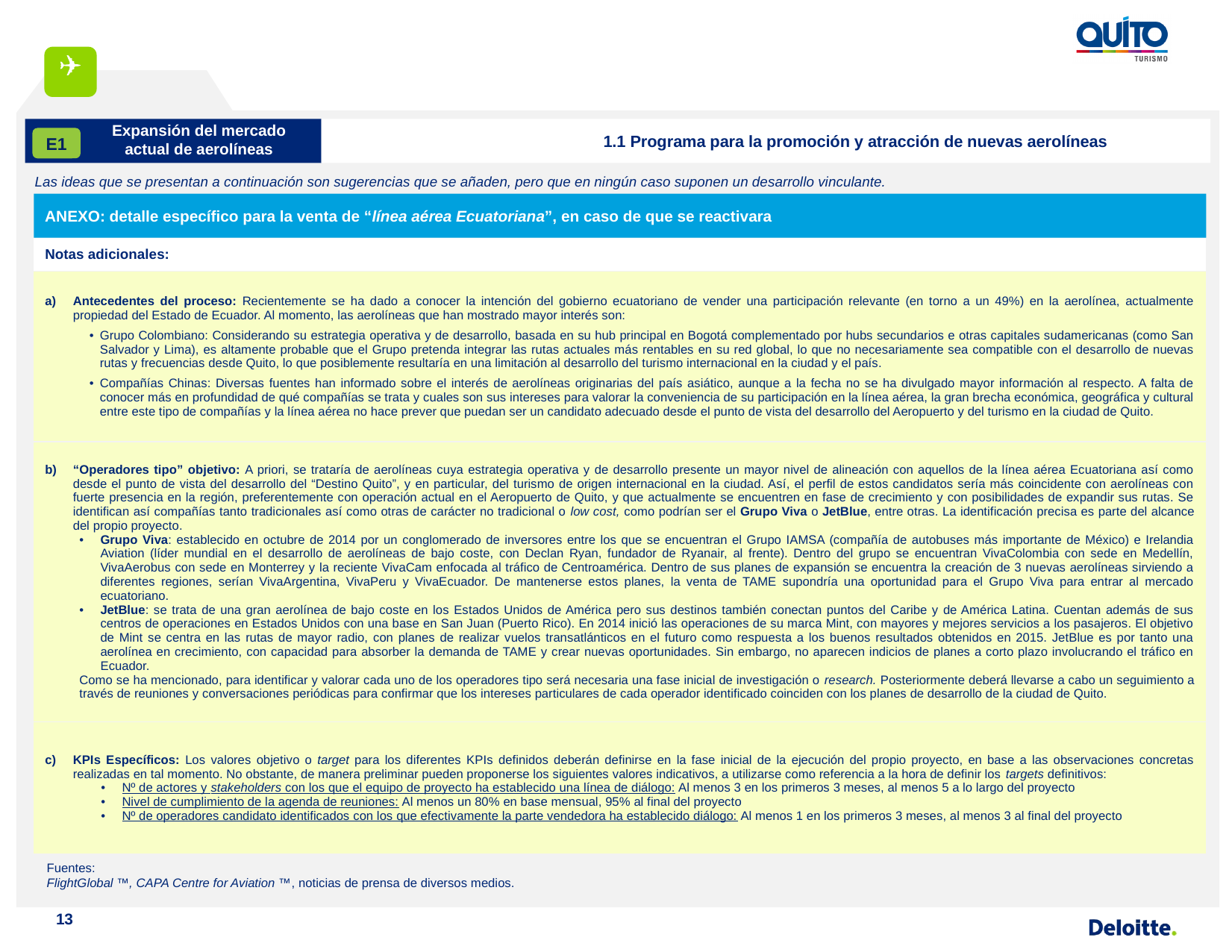

Expansión del mercado actual de aerolíneas

1.1 Programa para la promoción y atracción de nuevas aerolíneas
E1
Las ideas que se presentan a continuación son sugerencias que se añaden, pero que en ningún caso suponen un desarrollo vinculante.

ANEXO: detalle específico para la venta de “línea aérea Ecuatoriana”, en caso de que se reactivara
ANEXO
| Notas adicionales: |
| --- |
| Antecedentes del proceso: Recientemente se ha dado a conocer la intención del gobierno ecuatoriano de vender una participación relevante (en torno a un 49%) en la aerolínea, actualmente propiedad del Estado de Ecuador. Al momento, las aerolíneas que han mostrado mayor interés son: Grupo Colombiano: Considerando su estrategia operativa y de desarrollo, basada en su hub principal en Bogotá complementado por hubs secundarios e otras capitales sudamericanas (como San Salvador y Lima), es altamente probable que el Grupo pretenda integrar las rutas actuales más rentables en su red global, lo que no necesariamente sea compatible con el desarrollo de nuevas rutas y frecuencias desde Quito, lo que posiblemente resultaría en una limitación al desarrollo del turismo internacional en la ciudad y el país. Compañías Chinas: Diversas fuentes han informado sobre el interés de aerolíneas originarias del país asiático, aunque a la fecha no se ha divulgado mayor información al respecto. A falta de conocer más en profundidad de qué compañías se trata y cuales son sus intereses para valorar la conveniencia de su participación en la línea aérea, la gran brecha económica, geográfica y cultural entre este tipo de compañías y la línea aérea no hace prever que puedan ser un candidato adecuado desde el punto de vista del desarrollo del Aeropuerto y del turismo en la ciudad de Quito. |
| “Operadores tipo” objetivo: A priori, se trataría de aerolíneas cuya estrategia operativa y de desarrollo presente un mayor nivel de alineación con aquellos de la línea aérea Ecuatoriana así como desde el punto de vista del desarrollo del “Destino Quito”, y en particular, del turismo de origen internacional en la ciudad. Así, el perfil de estos candidatos sería más coincidente con aerolíneas con fuerte presencia en la región, preferentemente con operación actual en el Aeropuerto de Quito, y que actualmente se encuentren en fase de crecimiento y con posibilidades de expandir sus rutas. Se identifican así compañías tanto tradicionales así como otras de carácter no tradicional o low cost, como podrían ser el Grupo Viva o JetBlue, entre otras. La identificación precisa es parte del alcance del propio proyecto. Grupo Viva: establecido en octubre de 2014 por un conglomerado de inversores entre los que se encuentran el Grupo IAMSA (compañía de autobuses más importante de México) e Irelandia Aviation (líder mundial en el desarrollo de aerolíneas de bajo coste, con Declan Ryan, fundador de Ryanair, al frente). Dentro del grupo se encuentran VivaColombia con sede en Medellín, VivaAerobus con sede en Monterrey y la reciente VivaCam enfocada al tráfico de Centroamérica. Dentro de sus planes de expansión se encuentra la creación de 3 nuevas aerolíneas sirviendo a diferentes regiones, serían VivaArgentina, VivaPeru y VivaEcuador. De mantenerse estos planes, la venta de TAME supondría una oportunidad para el Grupo Viva para entrar al mercado ecuatoriano. JetBlue: se trata de una gran aerolínea de bajo coste en los Estados Unidos de América pero sus destinos también conectan puntos del Caribe y de América Latina. Cuentan además de sus centros de operaciones en Estados Unidos con una base en San Juan (Puerto Rico). En 2014 inició las operaciones de su marca Mint, con mayores y mejores servicios a los pasajeros. El objetivo de Mint se centra en las rutas de mayor radio, con planes de realizar vuelos transatlánticos en el futuro como respuesta a los buenos resultados obtenidos en 2015. JetBlue es por tanto una aerolínea en crecimiento, con capacidad para absorber la demanda de TAME y crear nuevas oportunidades. Sin embargo, no aparecen indicios de planes a corto plazo involucrando el tráfico en Ecuador. Como se ha mencionado, para identificar y valorar cada uno de los operadores tipo será necesaria una fase inicial de investigación o research. Posteriormente deberá llevarse a cabo un seguimiento a través de reuniones y conversaciones periódicas para confirmar que los intereses particulares de cada operador identificado coinciden con los planes de desarrollo de la ciudad de Quito. |
| KPIs Específicos: Los valores objetivo o target para los diferentes KPIs definidos deberán definirse en la fase inicial de la ejecución del propio proyecto, en base a las observaciones concretas realizadas en tal momento. No obstante, de manera preliminar pueden proponerse los siguientes valores indicativos, a utilizarse como referencia a la hora de definir los targets definitivos: Nº de actores y stakeholders con los que el equipo de proyecto ha establecido una línea de diálogo: Al menos 3 en los primeros 3 meses, al menos 5 a lo largo del proyecto Nivel de cumplimiento de la agenda de reuniones: Al menos un 80% en base mensual, 95% al final del proyecto Nº de operadores candidato identificados con los que efectivamente la parte vendedora ha establecido diálogo: Al menos 1 en los primeros 3 meses, al menos 3 al final del proyecto |
Fuentes:
FlightGlobal ™, CAPA Centre for Aviation ™, noticias de prensa de diversos medios.
13